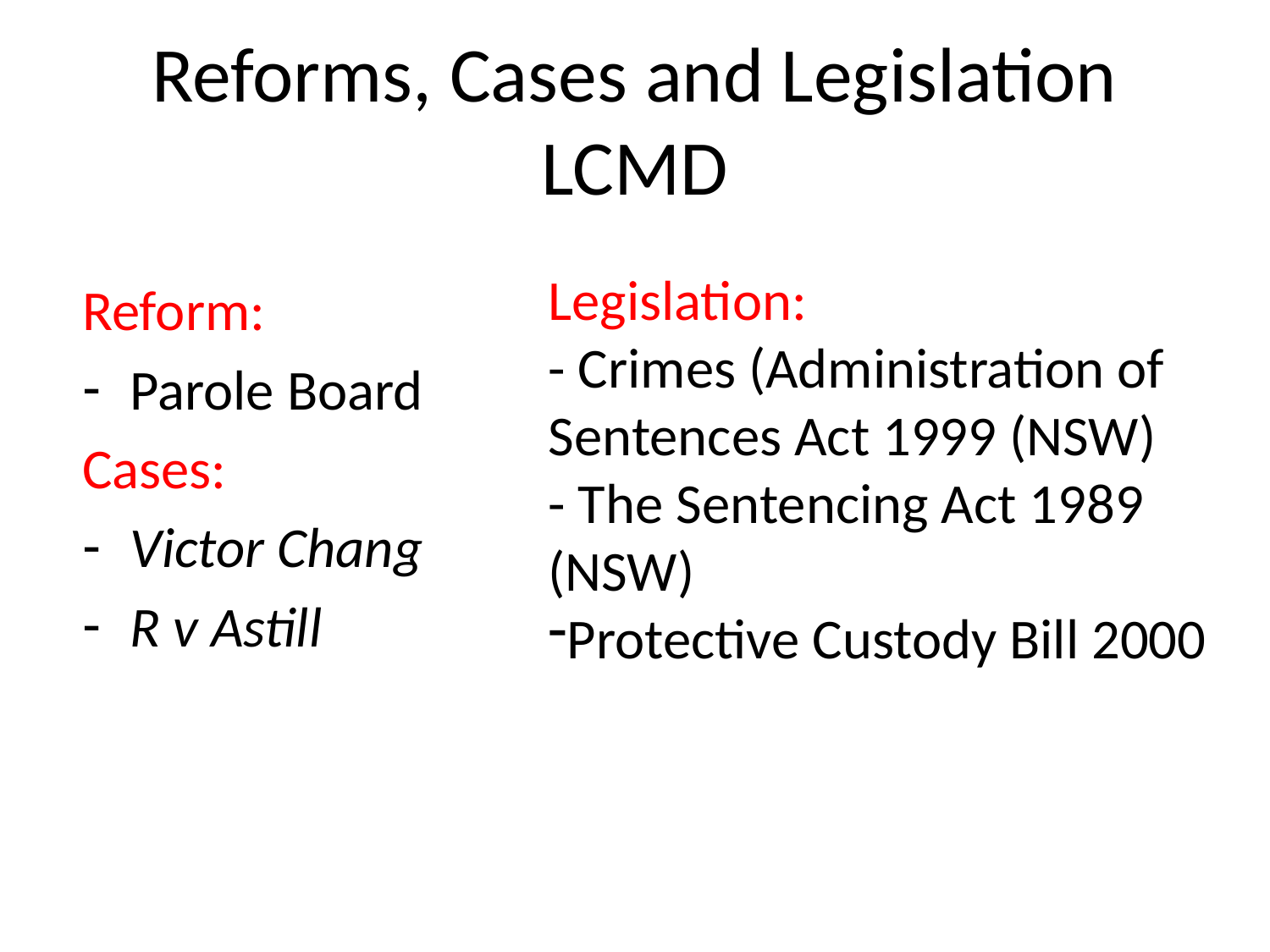

# Reforms, Cases and Legislation LCMD
Legislation:
- Crimes (Administration of Sentences Act 1999 (NSW)
- The Sentencing Act 1989 (NSW)
Protective Custody Bill 2000
Reform:
Parole Board
Cases:
Victor Chang
R v Astill